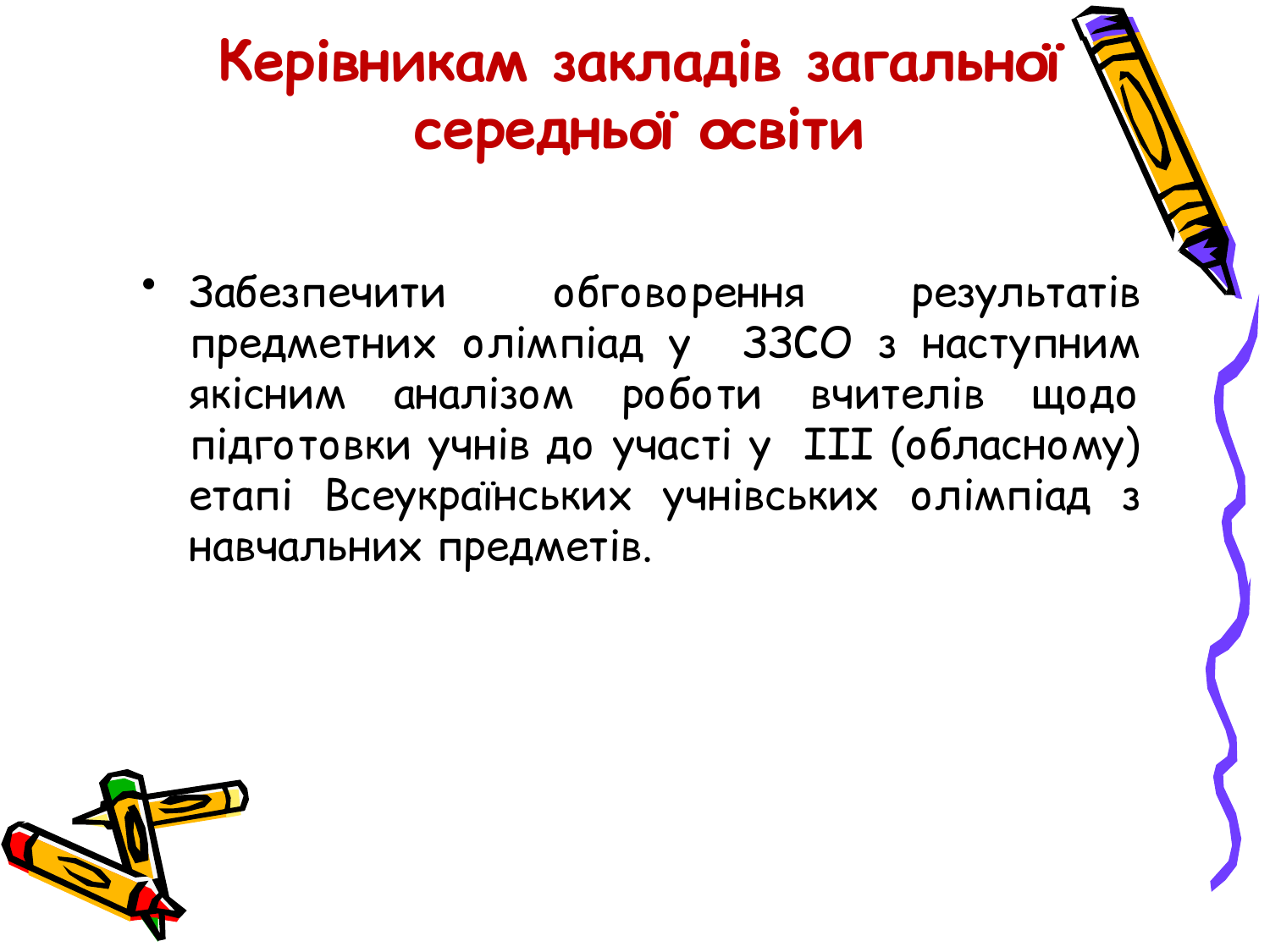

# Керівникам закладів загальної середньої освіти
Забезпечити обговорення результатів предметних олімпіад у  ЗЗСО з наступним якісним аналізом роботи вчителів щодо підготовки учнів до участі у  ІІІ (обласному) етапі Всеукраїнських учнівських олімпіад з навчальних предметів.